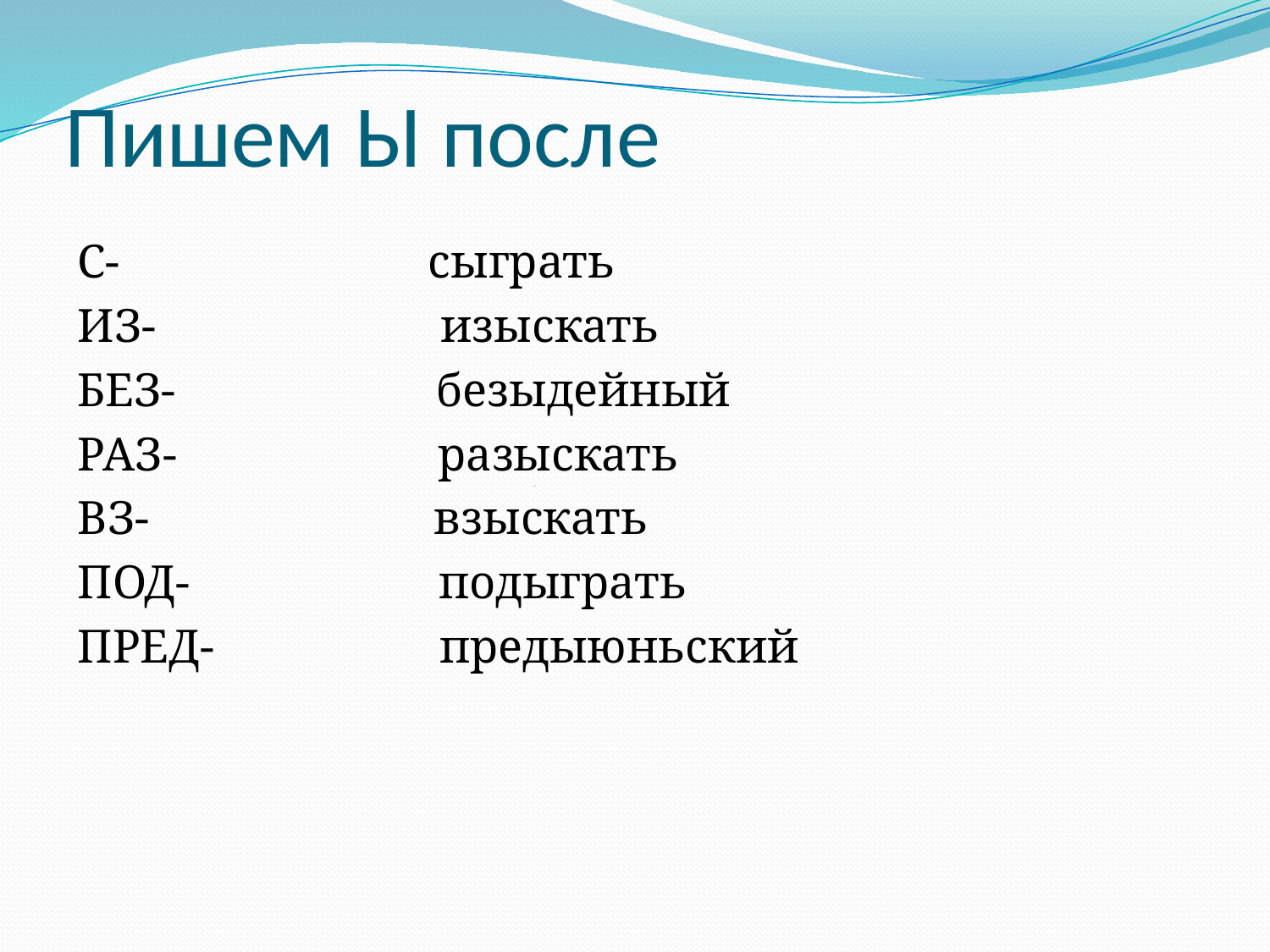

# Пишем Ы после
С-                          сыграть
ИЗ-                        изыскать
БЕЗ-                      безыдейный
РАЗ-                      разыскать
ВЗ-                        взыскать
ПОД-                     подыграть
ПРЕД-                   предыюньский